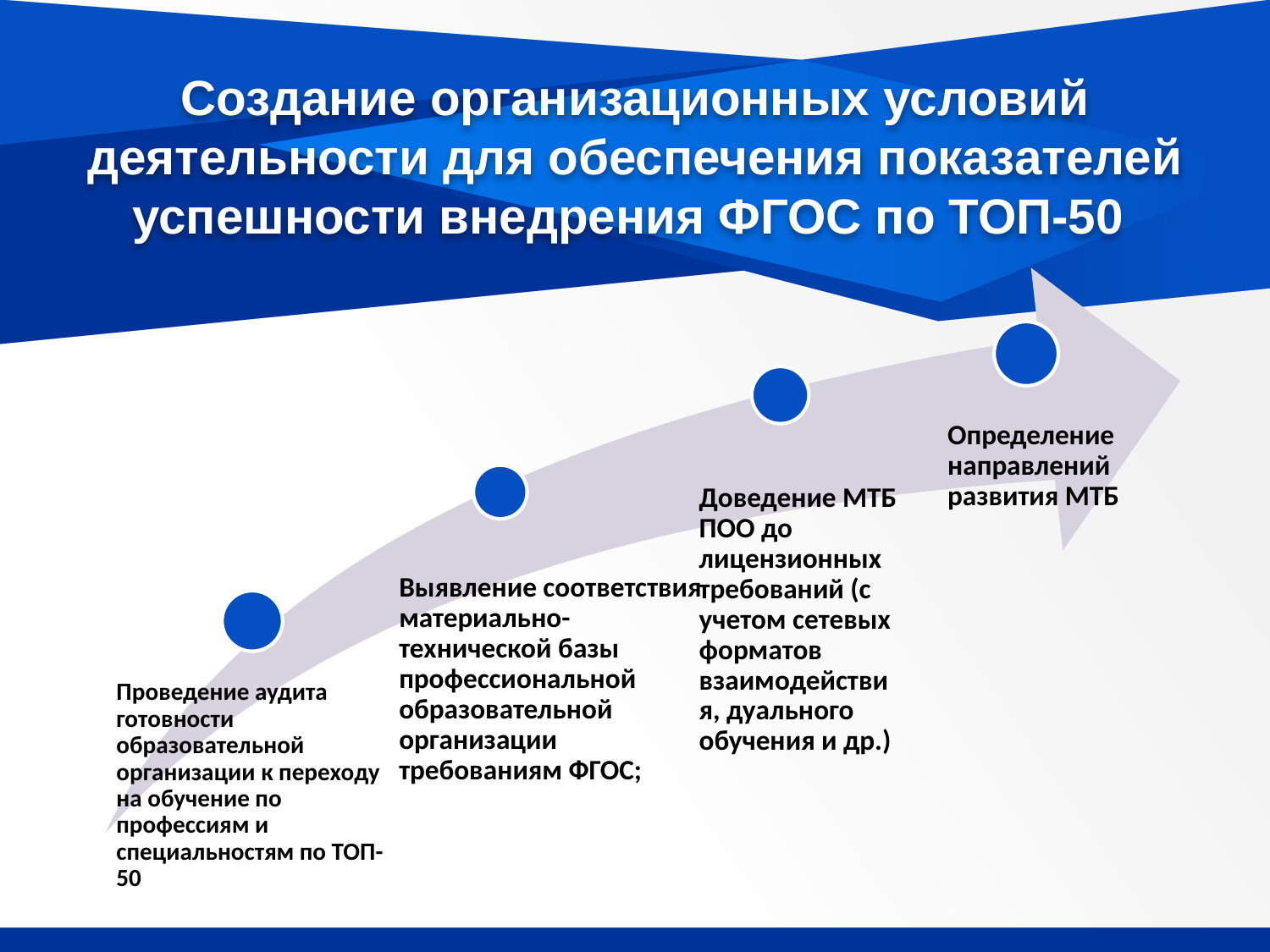

Создание организационных условий деятельности для обеспечения показателей успешности внедрения ФГОС по ТОП-50
Проведение аудита  готовности образовательной организации к переходу на обучение по профессиям и специальностям по ТОП-50
Доведение МТБ ПОО до лицензионных требований (с учетом сетевых форматов взаимодействия, дуального обучения и др.)
Определение направлений развития МТБ
Выявление соответствия материально-технической базы профессиональной образовательной организации требованиям ФГОС;